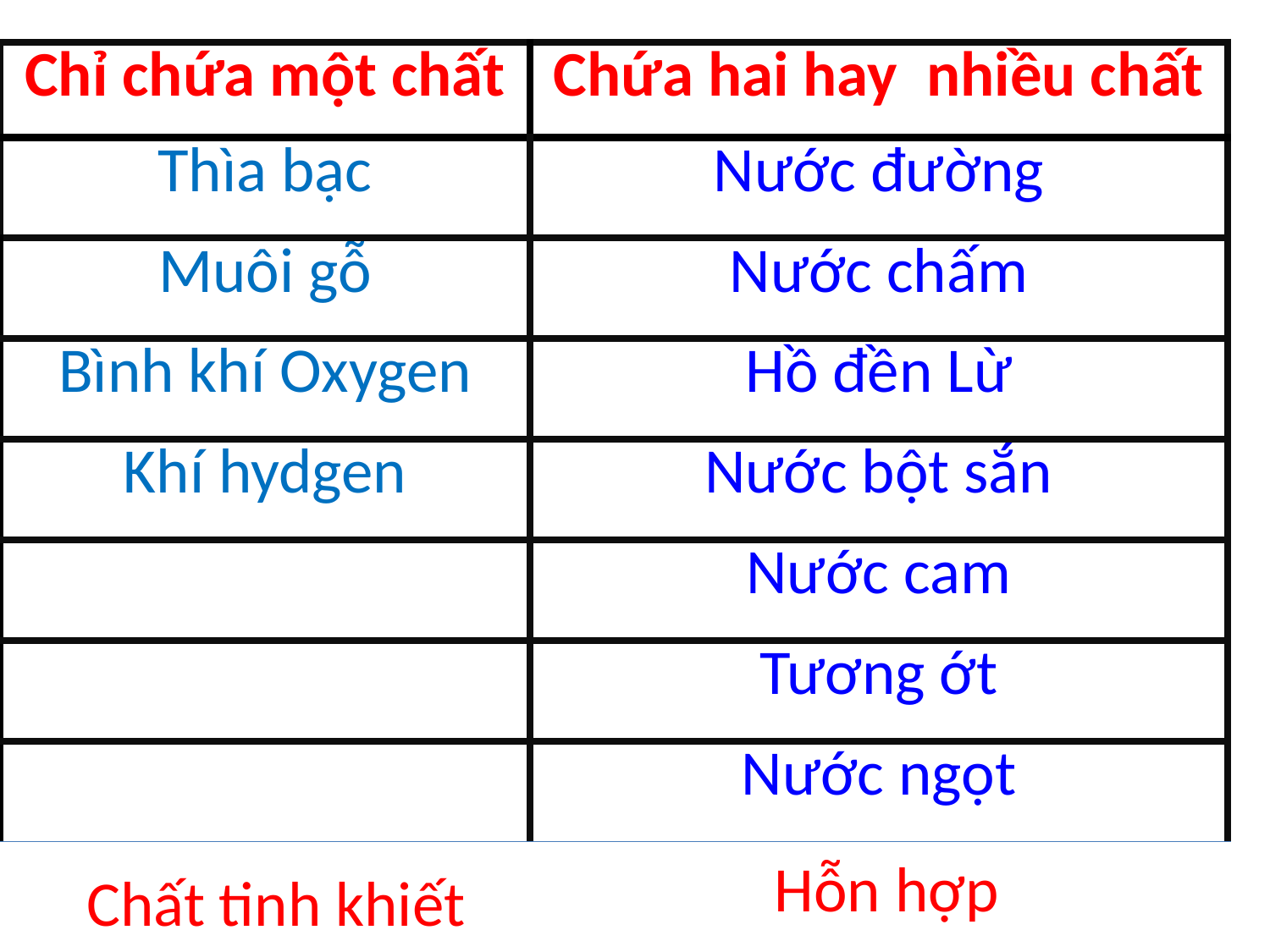

| Chỉ chứa một chất | Chứa hai hay nhiều chất |
| --- | --- |
| Thìa bạc | Nước đường |
| Muôi gỗ | Nước chấm |
| Bình khí Oxygen | Hồ đền Lừ |
| Khí hydgen | Nước bột sắn |
|  | Nước cam |
|  | Tương ớt |
|  | Nước ngọt |
Hỗn hợp
Chất tinh khiết